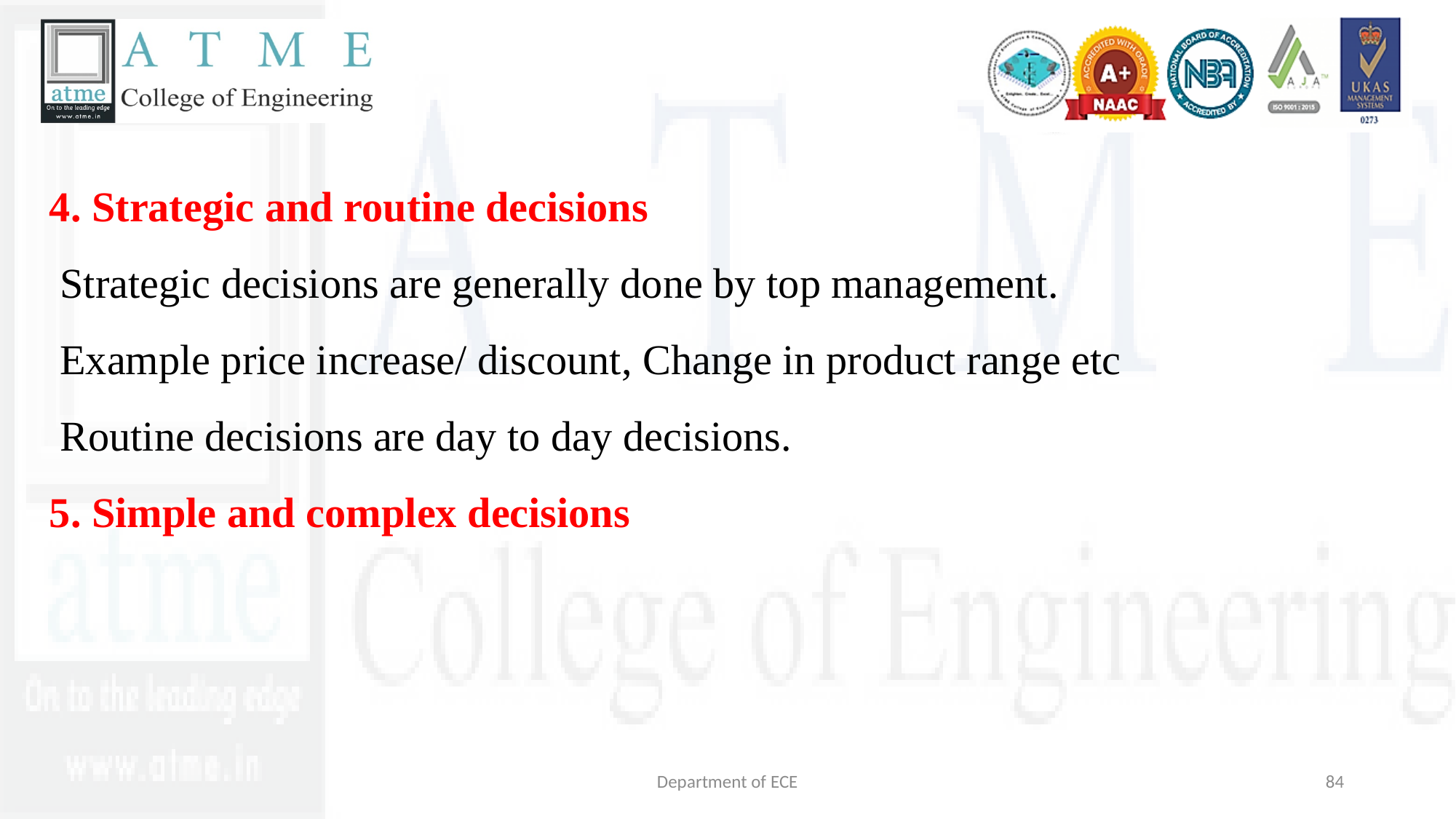

4. Strategic and routine decisions
 Strategic decisions are generally done by top management.
 Example price increase/ discount, Change in product range etc
 Routine decisions are day to day decisions.
5. Simple and complex decisions

Department of ECE
84